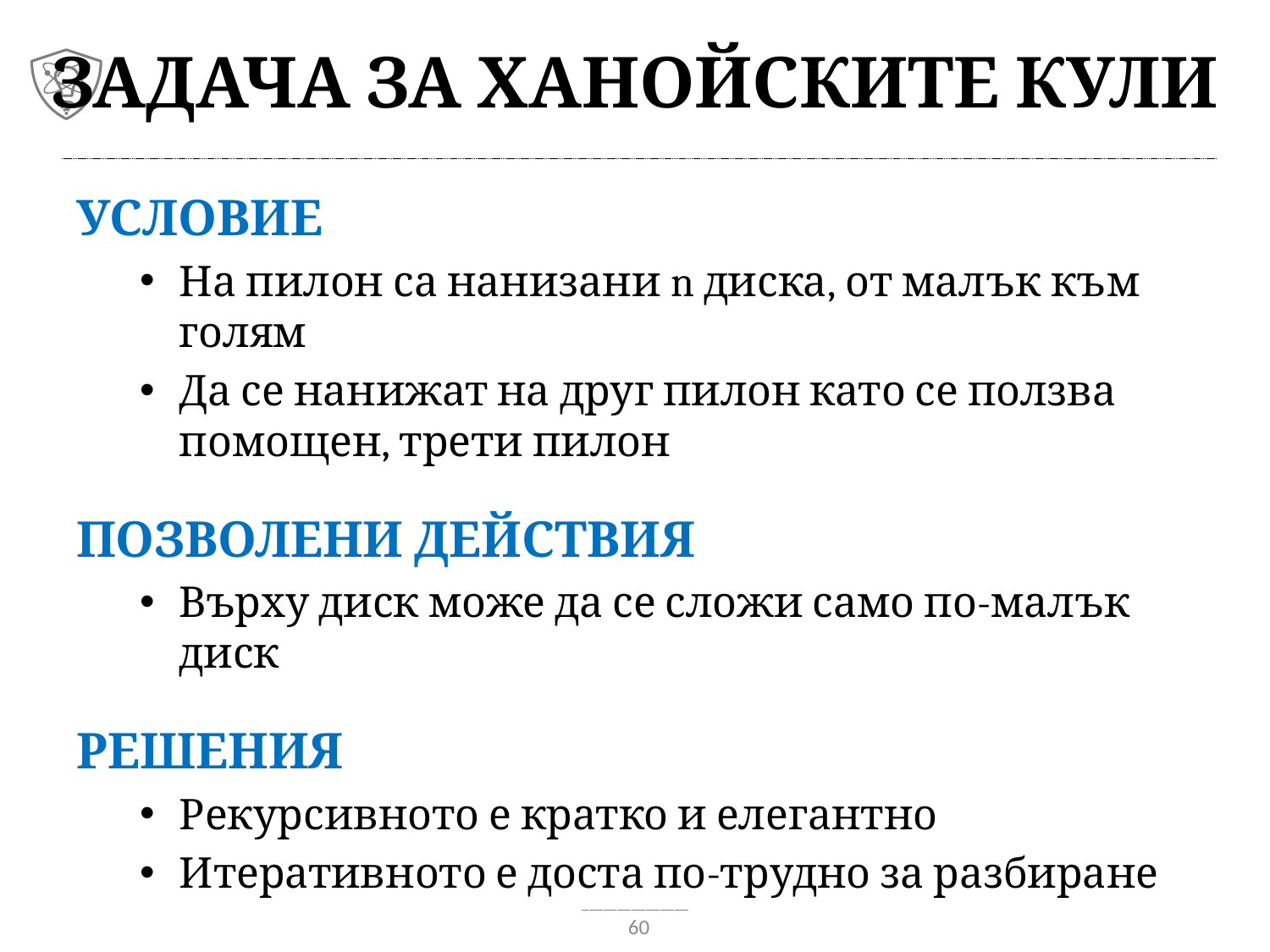

# Задача за ханойските кули
Условие
На пилон са нанизани n диска, от малък към голям
Да се нанижат на друг пилон като се ползва помощен, трети пилон
Позволени действия
Върху диск може да се сложи само по-малък диск
Решения
Рекурсивното е кратко и елегантно
Итеративното е доста по-трудно за разбиране
60